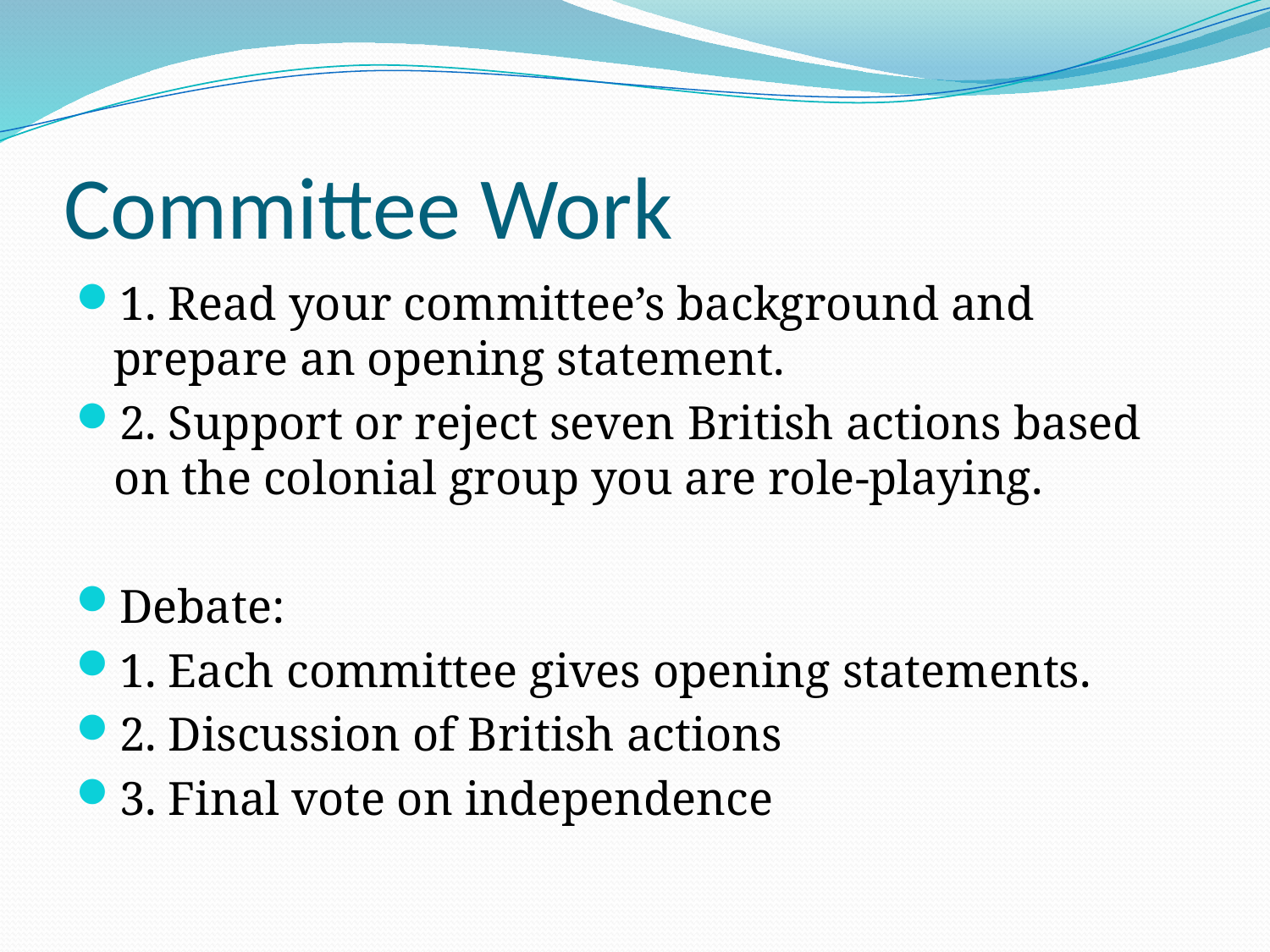

# Committee Work
1. Read your committee’s background and prepare an opening statement.
2. Support or reject seven British actions based on the colonial group you are role-playing.

Debate:
1. Each committee gives opening statements.
2. Discussion of British actions
3. Final vote on independence